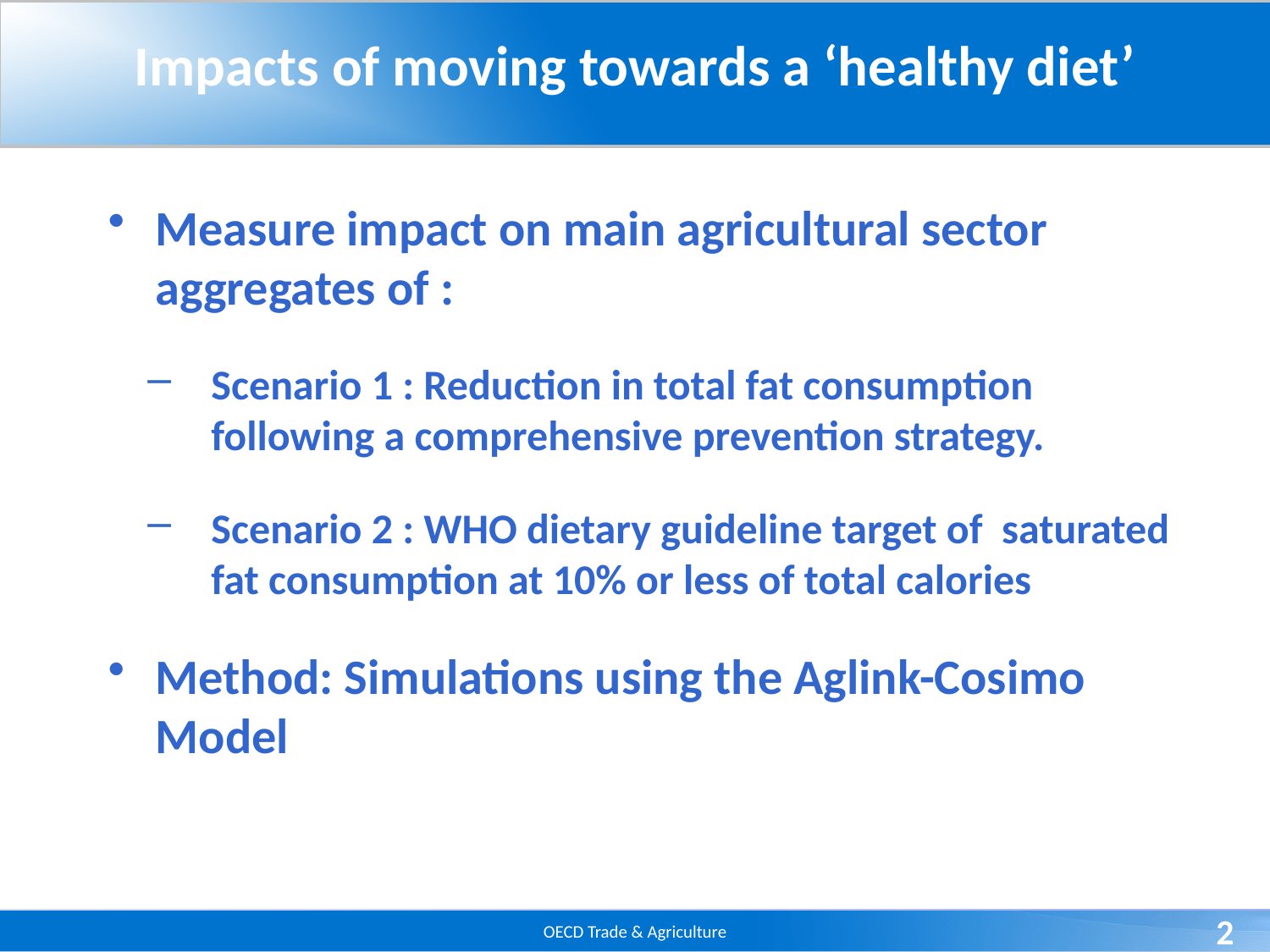

# Impacts of moving towards a ‘healthy diet’
Measure impact on main agricultural sector aggregates of :
Scenario 1 : Reduction in total fat consumption following a comprehensive prevention strategy.
Scenario 2 : WHO dietary guideline target of  saturated fat consumption at 10% or less of total calories
Method: Simulations using the Aglink-Cosimo Model